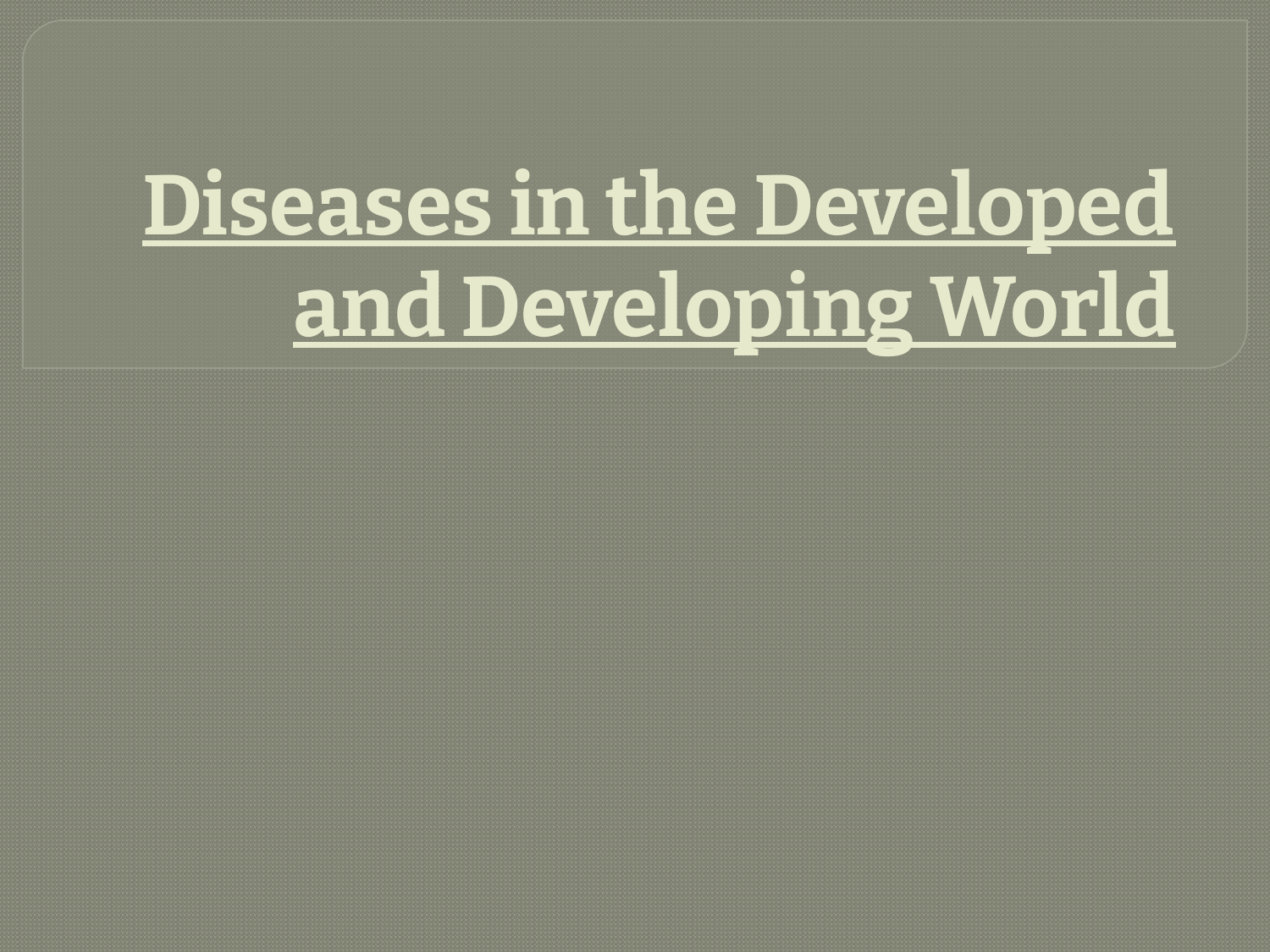

# Diseases in the Developed and Developing World